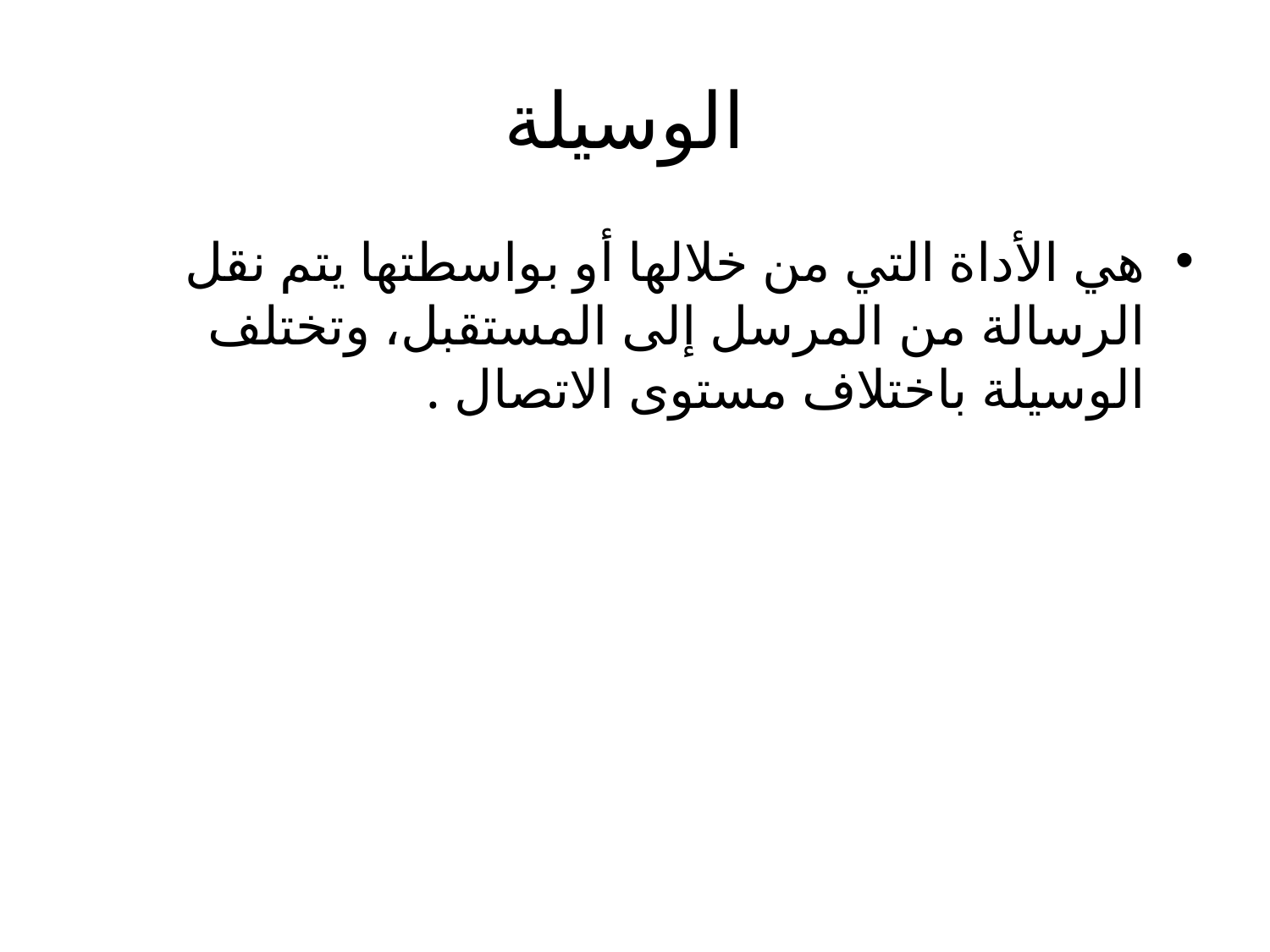

# الوسيلة
هي الأداة التي من خلالها أو بواسطتها يتم نقل الرسالة من المرسل إلى المستقبل، وتختلف الوسيلة باختلاف مستوى الاتصال .